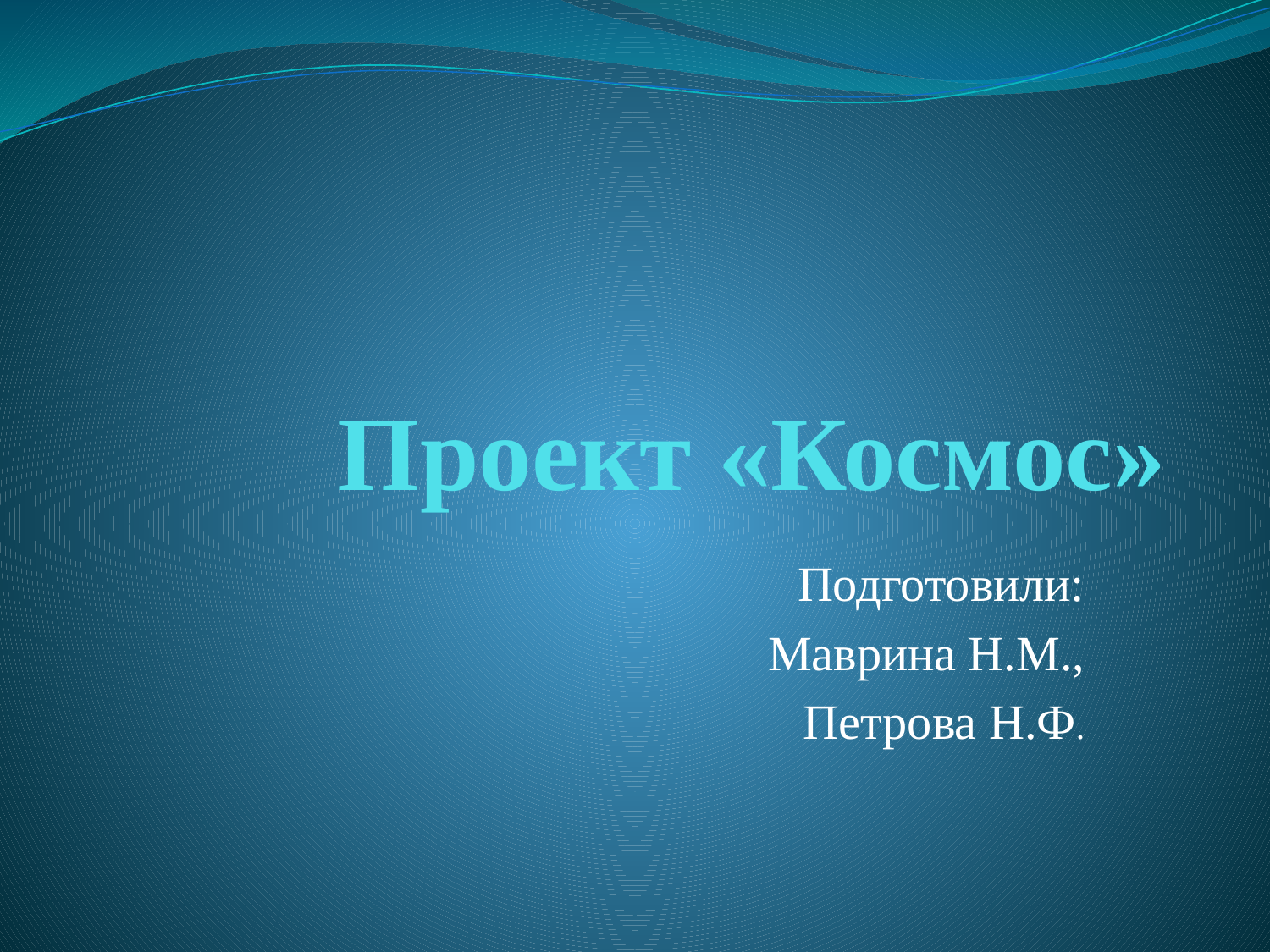

# Проект «Космос»
Подготовили:
		Маврина Н.М.,
Петрова Н.Ф.